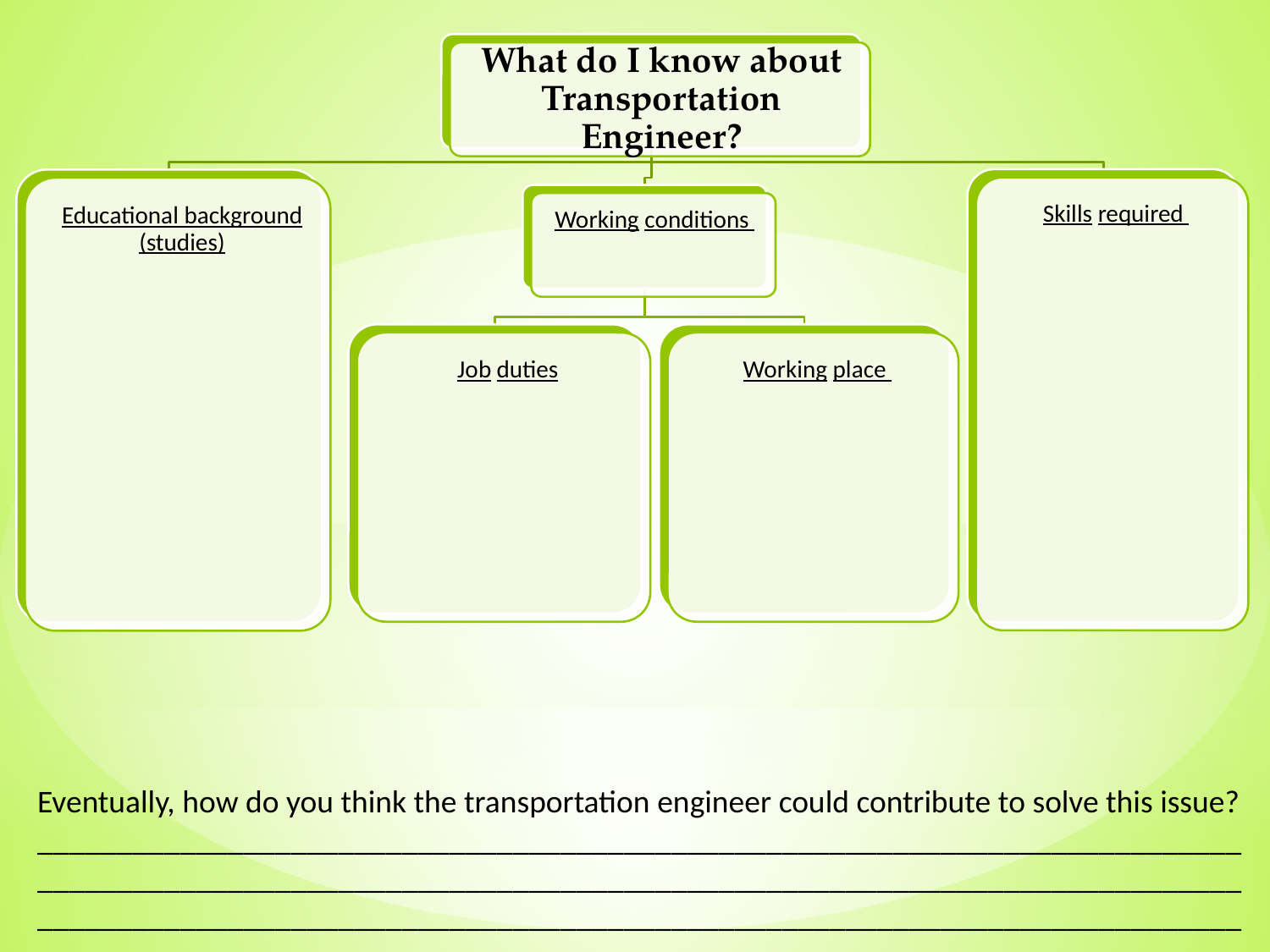

What do I know about Transportation Engineer?
Educational background (studies)
Working conditions
Job duties
Working place
Skills required
Eventually, how do you think the transportation engineer could contribute to solve this issue?  ____________________________________________________________________________________________________________________________________________________________________________________________________________________________________